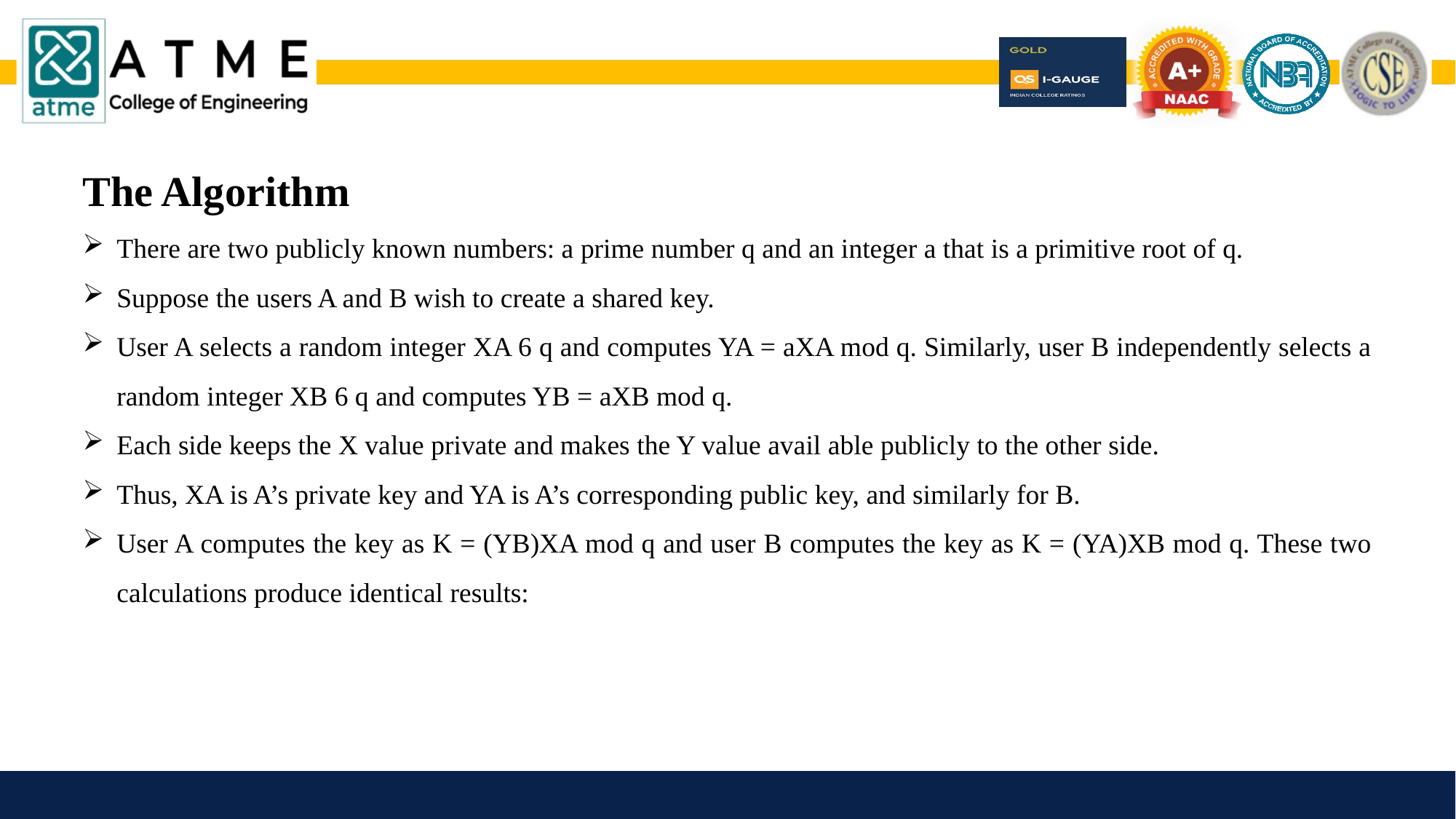

The Algorithm
There are two publicly known numbers: a prime number q and an integer a that is a primitive root of q.
Suppose the users A and B wish to create a shared key.
User A selects a random integer XA 6 q and computes YA = aXA mod q. Similarly, user B independently selects a random integer XB 6 q and computes YB = aXB mod q.
Each side keeps the X value private and makes the Y value avail able publicly to the other side.
Thus, XA is A’s private key and YA is A’s corresponding public key, and similarly for B.
User A computes the key as K = (YB)XA mod q and user B computes the key as K = (YA)XB mod q. These two calculations produce identical results: